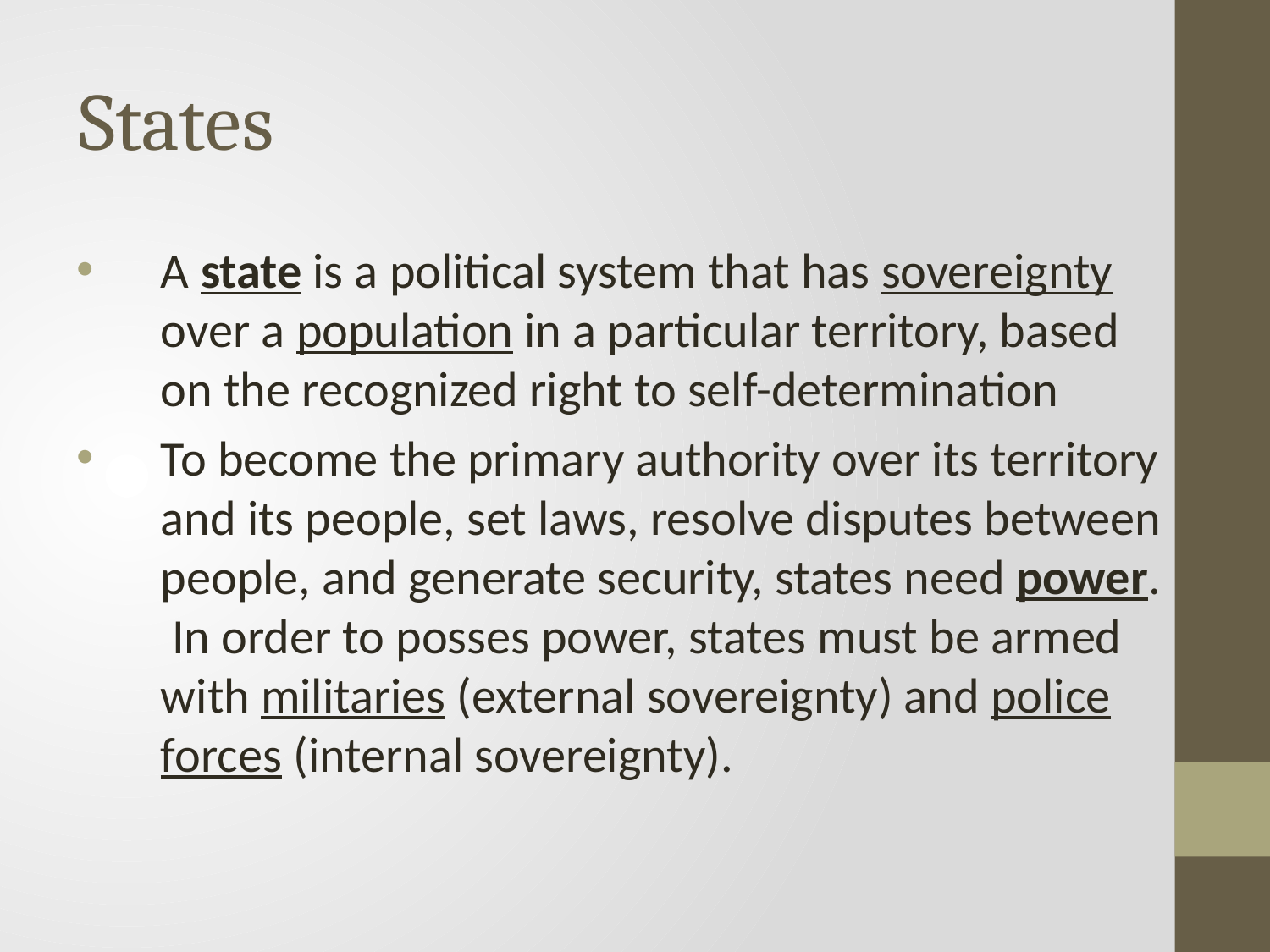

# States
A state is a political system that has sovereignty over a population in a particular territory, based on the recognized right to self-determination
To become the primary authority over its territory and its people, set laws, resolve disputes between people, and generate security, states need power.  In order to posses power, states must be armed with militaries (external sovereignty) and police forces (internal sovereignty).